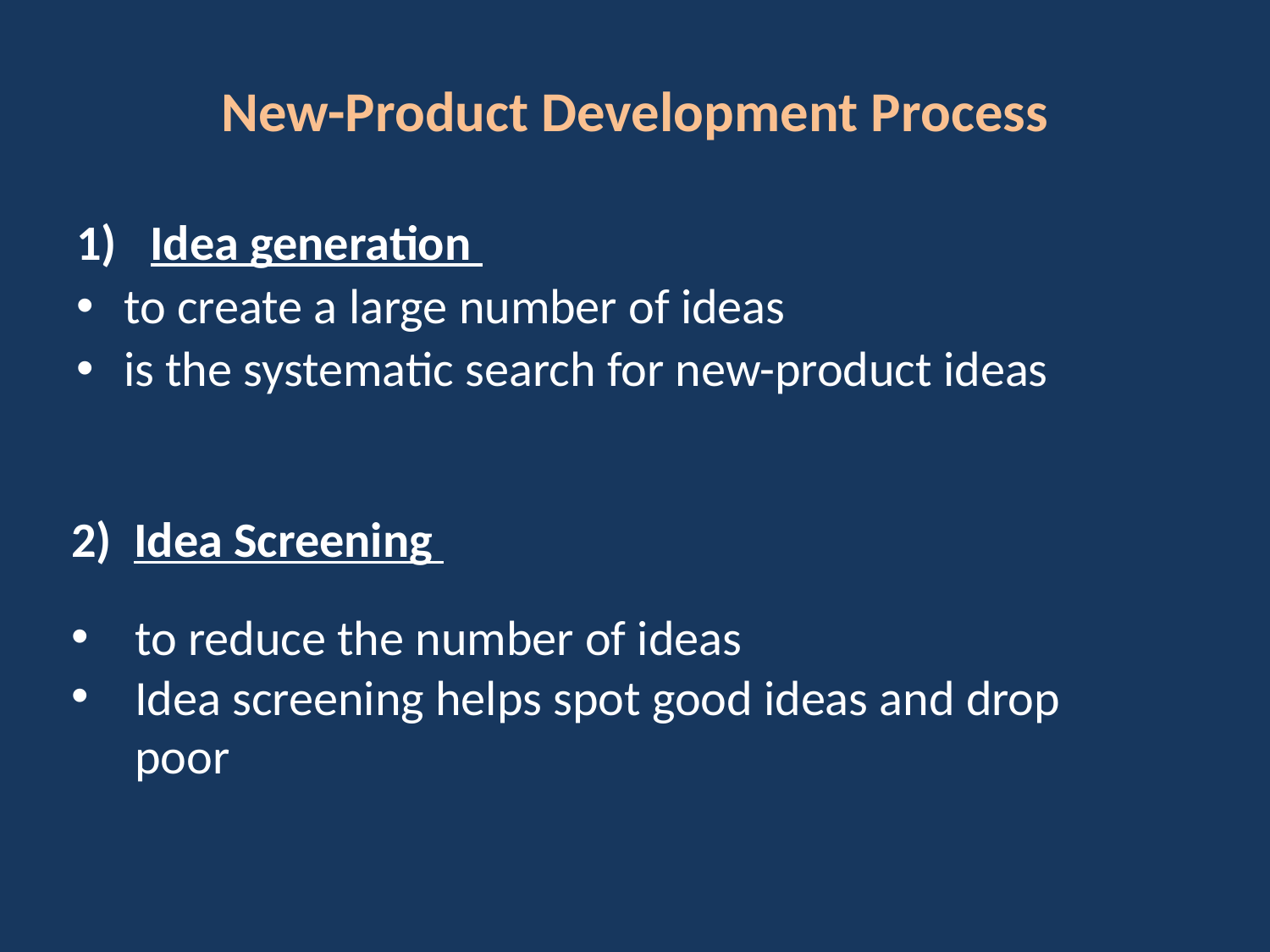

# New-Product Development Process
Idea generation
to create a large number of ideas
is the systematic search for new-product ideas
2)  Idea Screening

to reduce the number of ideas
Idea screening helps spot good ideas and drop poor